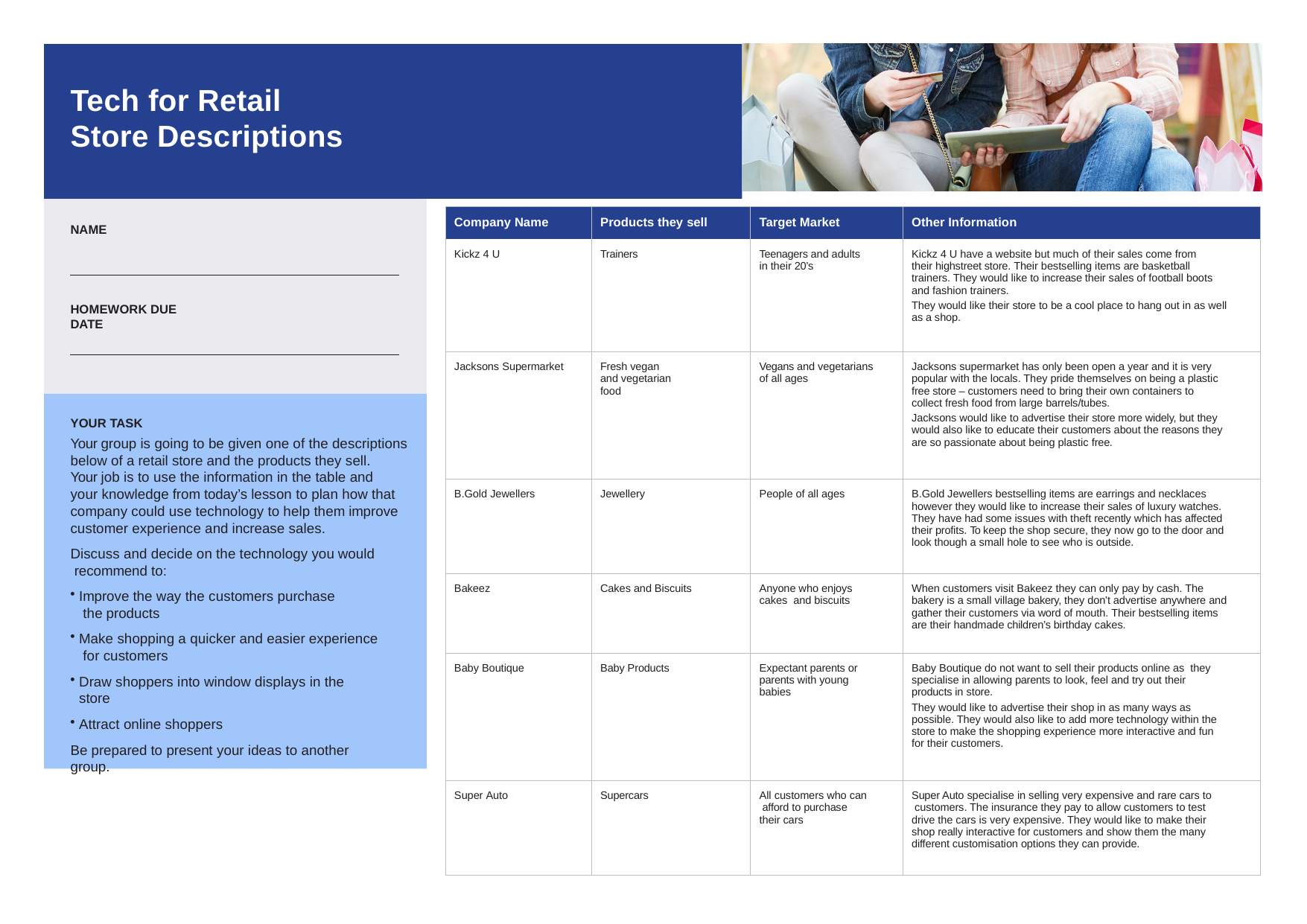

# Tech for Retail Store Descriptions

| Company Name | Products they sell | Target Market | Other Information |
| --- | --- | --- | --- |
| Kickz 4 U | Trainers | Teenagers and adults in their 20’s | Kickz 4 U have a website but much of their sales come from their highstreet store. Their bestselling items are basketball trainers. They would like to increase their sales of football boots and fashion trainers. They would like their store to be a cool place to hang out in as well as a shop. |
| Jacksons Supermarket | Fresh vegan and vegetarian food | Vegans and vegetarians of all ages | Jacksons supermarket has only been open a year and it is very popular with the locals. They pride themselves on being a plastic free store – customers need to bring their own containers to collect fresh food from large barrels/tubes. Jacksons would like to advertise their store more widely, but they would also like to educate their customers about the reasons they are so passionate about being plastic free. |
| B.Gold Jewellers | Jewellery | People of all ages | B.Gold Jewellers bestselling items are earrings and necklaces however they would like to increase their sales of luxury watches. They have had some issues with theft recently which has affected their profits. To keep the shop secure, they now go to the door and look though a small hole to see who is outside. |
| Bakeez | Cakes and Biscuits | Anyone who enjoys cakes and biscuits | When customers visit Bakeez they can only pay by cash. The bakery is a small village bakery, they don’t advertise anywhere and gather their customers via word of mouth. Their bestselling items are their handmade children’s birthday cakes. |
| Baby Boutique | Baby Products | Expectant parents or parents with young babies | Baby Boutique do not want to sell their products online as they specialise in allowing parents to look, feel and try out their products in store. They would like to advertise their shop in as many ways as possible. They would also like to add more technology within the store to make the shopping experience more interactive and fun for their customers. |
| Super Auto | Supercars | All customers who can afford to purchase their cars | Super Auto specialise in selling very expensive and rare cars to customers. The insurance they pay to allow customers to test drive the cars is very expensive. They would like to make their shop really interactive for customers and show them the many different customisation options they can provide. |
NAME

HOMEWORK DUE DATE

YOUR TASK
Your group is going to be given one of the descriptions  below of a retail store and the products they sell.
Your job is to use the information in the table and  your knowledge from today’s lesson to plan how that  company could use technology to help them improve  customer experience and increase sales.
Discuss and decide on the technology you would  recommend to:
Improve the way the customers purchase  the products
Make shopping a quicker and easier experience  for customers
Draw shoppers into window displays in the store
Attract online shoppers
Be prepared to present your ideas to another group.